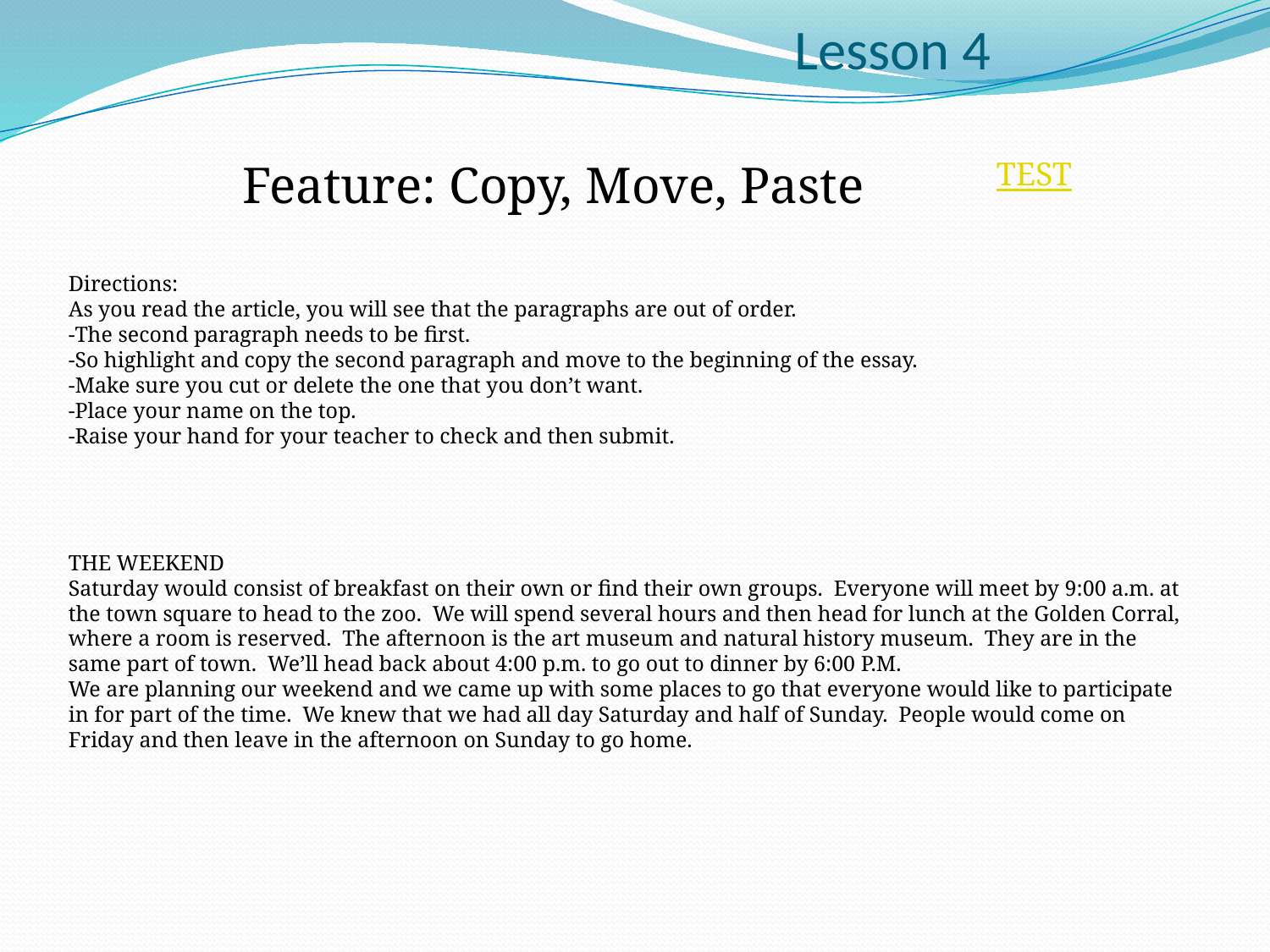

Lesson 4
Feature: Copy, Move, Paste
TEST
Directions:
As you read the article, you will see that the paragraphs are out of order.
-The second paragraph needs to be first.
-So highlight and copy the second paragraph and move to the beginning of the essay.
-Make sure you cut or delete the one that you don’t want.
-Place your name on the top.
-Raise your hand for your teacher to check and then submit.

THE WEEKEND
Saturday would consist of breakfast on their own or find their own groups.  Everyone will meet by 9:00 a.m. at the town square to head to the zoo.  We will spend several hours and then head for lunch at the Golden Corral, where a room is reserved.  The afternoon is the art museum and natural history museum.  They are in the same part of town.  We’ll head back about 4:00 p.m. to go out to dinner by 6:00 P.M.
We are planning our weekend and we came up with some places to go that everyone would like to participate in for part of the time.  We knew that we had all day Saturday and half of Sunday.  People would come on Friday and then leave in the afternoon on Sunday to go home.